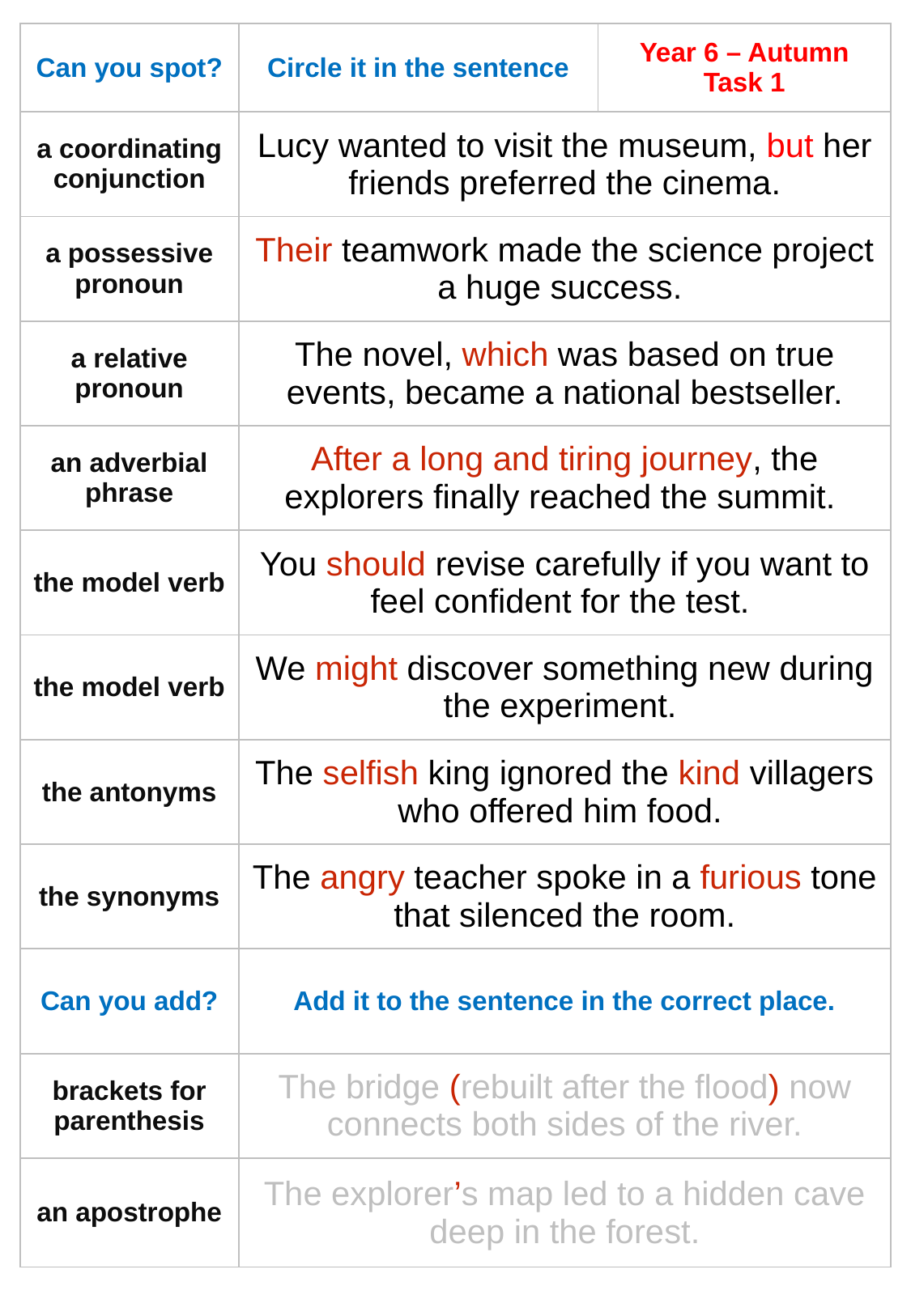

| Can you spot? | Circle it in the sentence | Year 6 – Autumn Task 1 |
| --- | --- | --- |
| a coordinating conjunction | Lucy wanted to visit the museum, but her friends preferred the cinema. |  |
| a possessive pronoun | Their teamwork made the science project a huge success. |  |
| a relative pronoun | The novel, which was based on true events, became a national bestseller. |  |
| an adverbial phrase | After a long and tiring journey, the explorers finally reached the summit. |  |
| the model verb | You should revise carefully if you want to feel confident for the test. |  |
| the model verb | We might discover something new during the experiment. |  |
| the antonyms | The selfish king ignored the kind villagers who offered him food. |  |
| the synonyms | The angry teacher spoke in a furious tone that silenced the room. |  |
| Can you add? | Add it to the sentence in the correct place. |  |
| brackets for parenthesis | The bridge (rebuilt after the flood) now connects both sides of the river. |  |
| an apostrophe | The explorer’s map led to a hidden cave deep in the forest. |  |